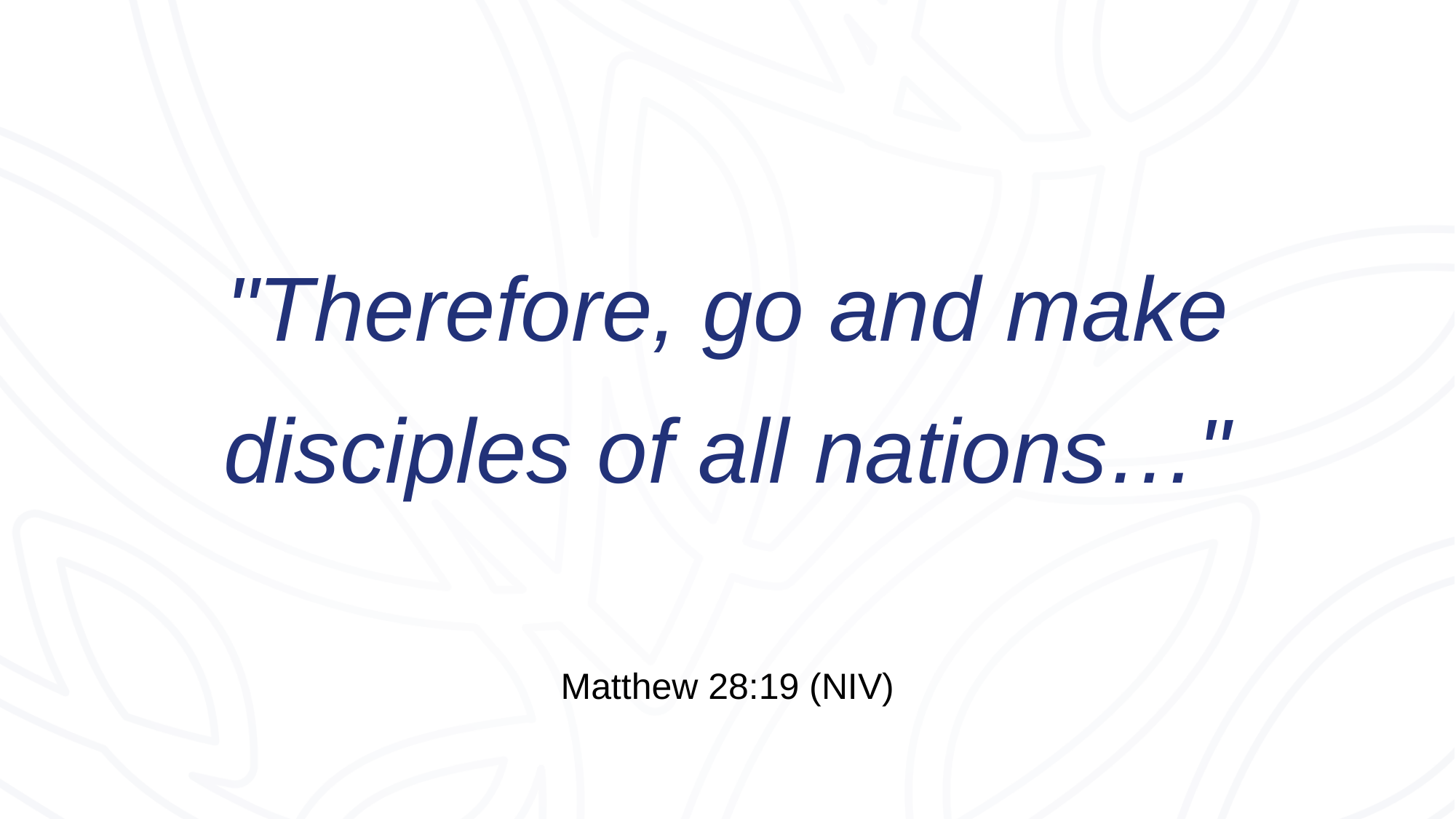

# "Therefore, go and make disciples of all nations…"
Matthew 28:19 (NIV)